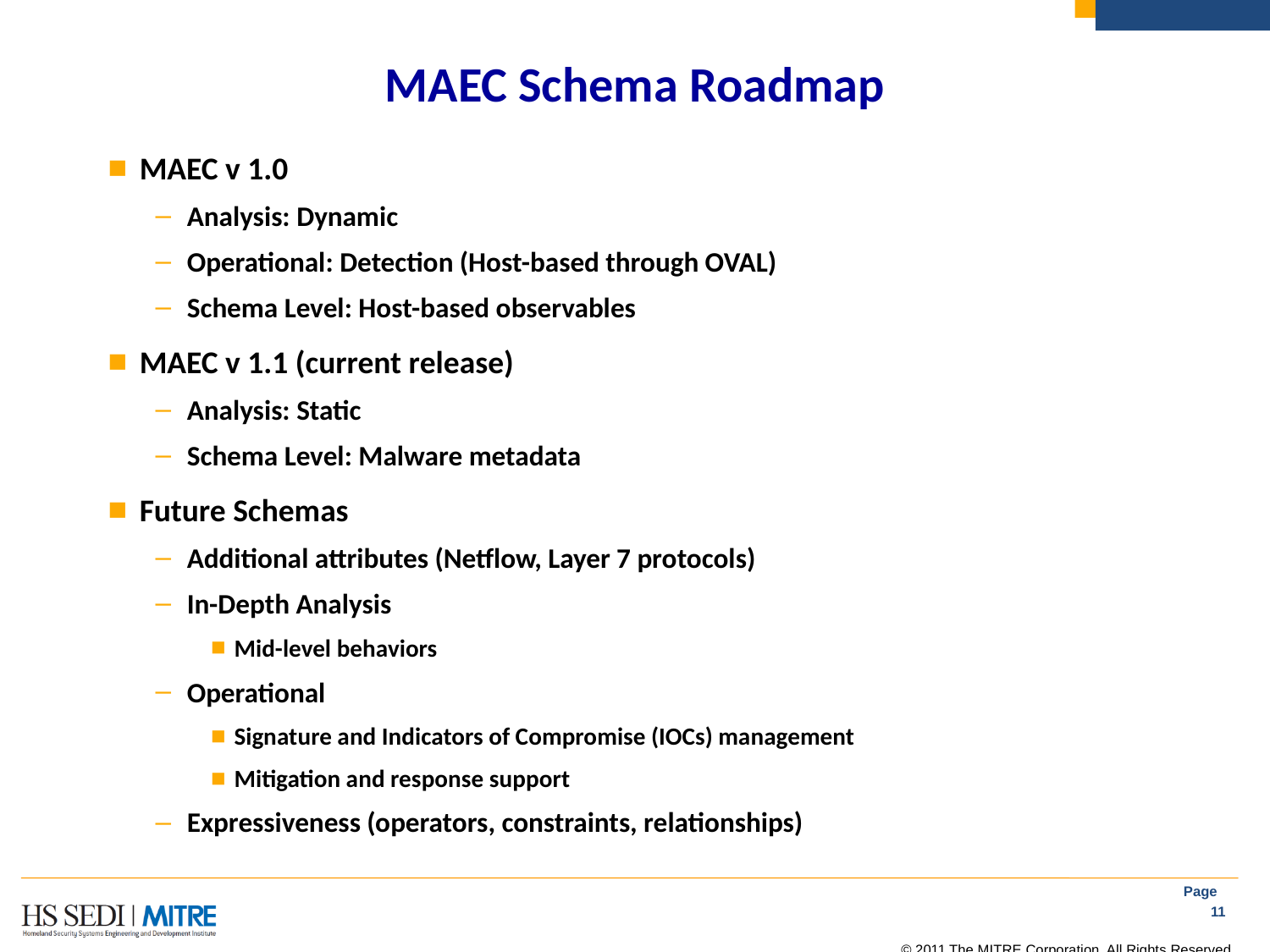

# MAEC Schema Roadmap
MAEC v 1.0
Analysis: Dynamic
Operational: Detection (Host-based through OVAL)
Schema Level: Host-based observables
MAEC v 1.1 (current release)
Analysis: Static
Schema Level: Malware metadata
Future Schemas
Additional attributes (Netflow, Layer 7 protocols)
In-Depth Analysis
Mid-level behaviors
Operational
Signature and Indicators of Compromise (IOCs) management
Mitigation and response support
Expressiveness (operators, constraints, relationships)
Page  11